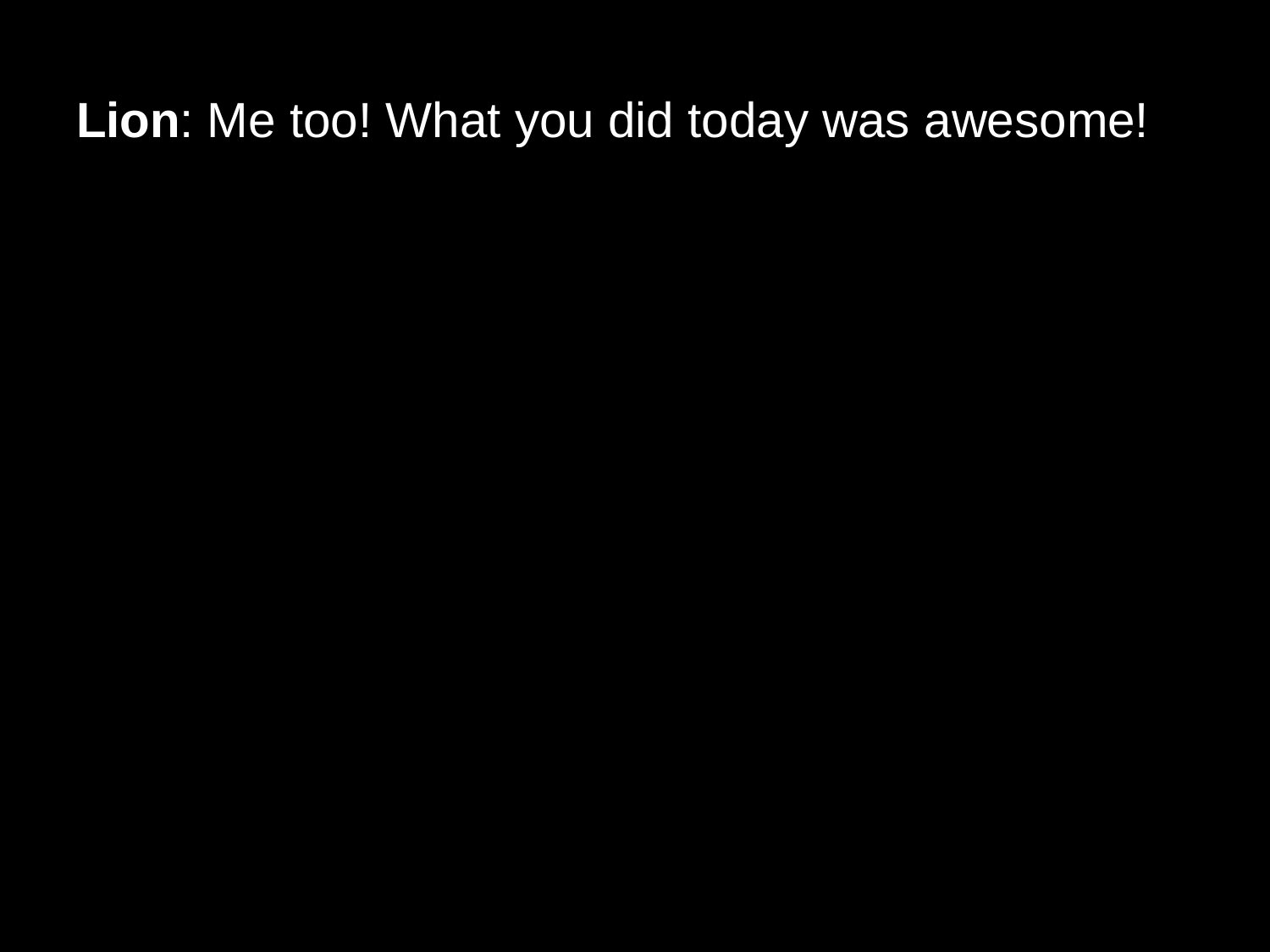

# Lion: Me too! What you did today was awesome!